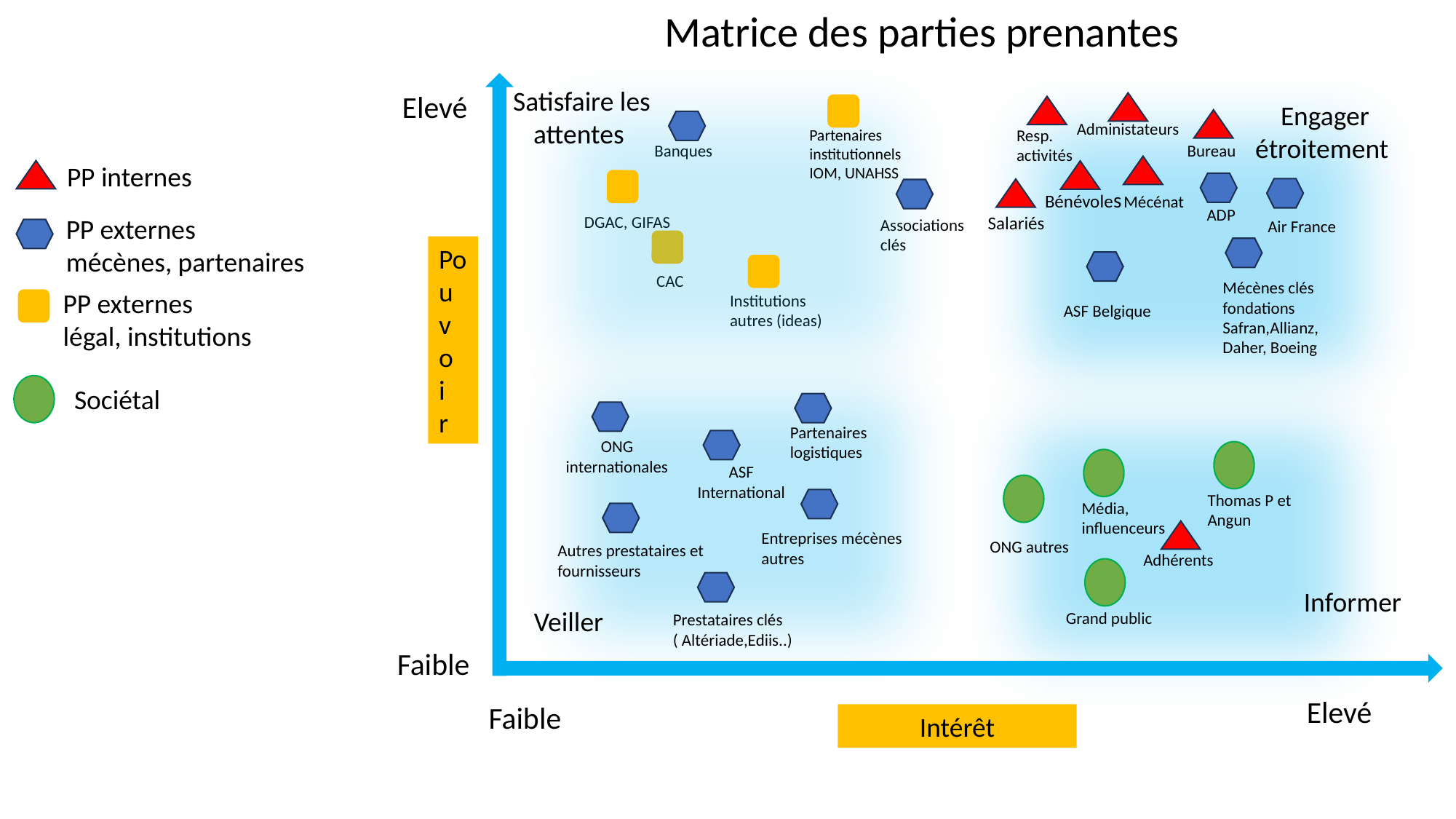

Matrice des parties prenantes

Satisfaire les attentes
Elevé

Engager étroitement

Administateurs
Partenaires institutionnels IOM, UNAHSS
Resp. activités
Banques
Bureau
PP internes

Bénévoles
Mécénat
ADP
DGAC, GIFAS
Salariés
PP externes
mécènes, partenaires
Associations clés
Air France

Pou
v
o
i
r

CAC
Mécènes clés
fondations Safran,Allianz,
Daher, Boeing
PP externes
légal, institutions
Institutions autres (ideas)

ASF Belgique

Sociétal

Partenaires logistiques

ONG internationales

ASF International

Thomas P et Angun

Média, influenceurs

Entreprises mécènes autres
ONG autres
Autres prestataires et fournisseurs
Adhérents

Informer
Veiller
Grand public
Prestataires clés    ( Altériade,Ediis..)
Faible

Elevé
Faible
Intérêt